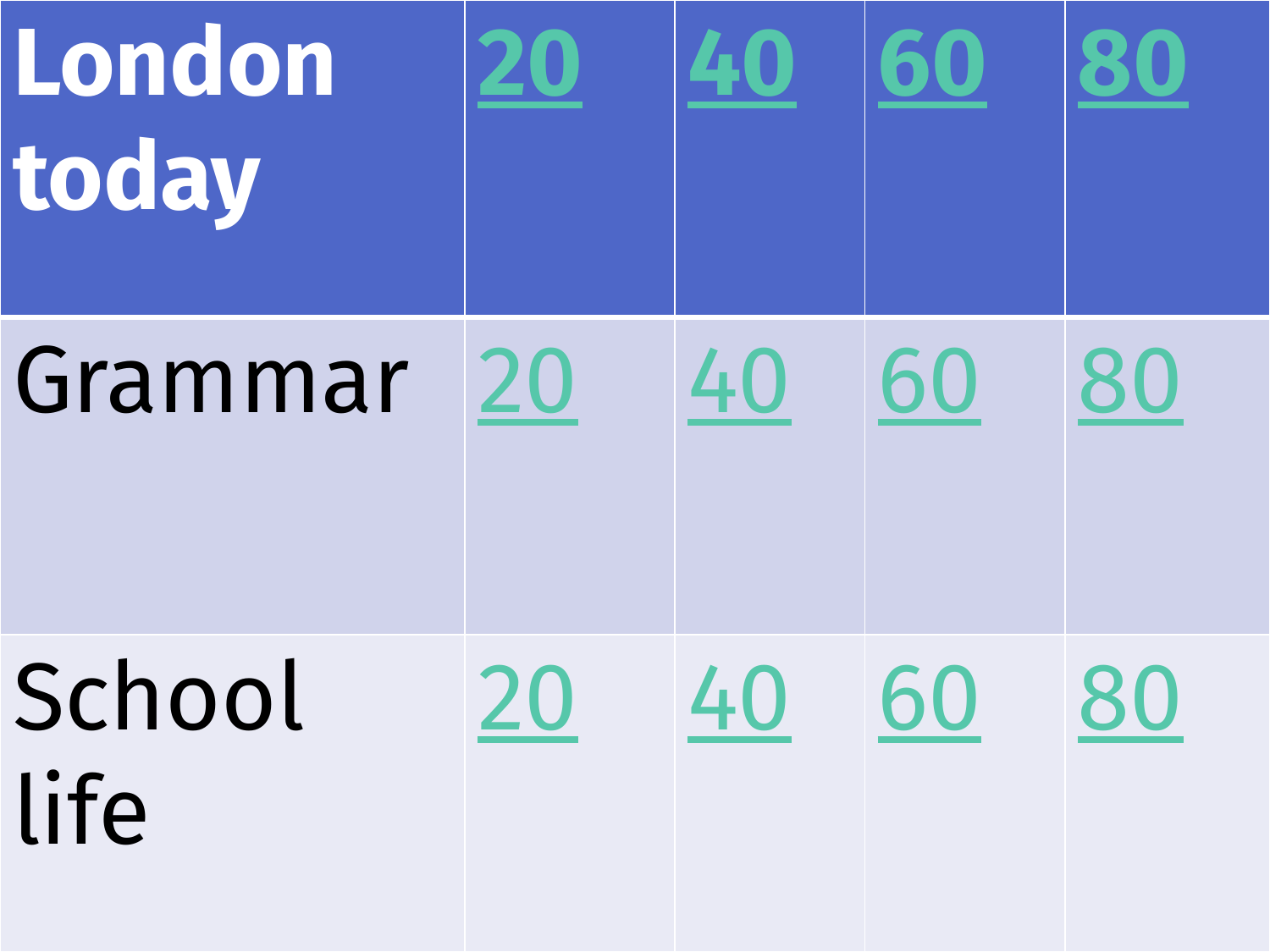

| London today | 20 | 40 | 60 | 80 |
| --- | --- | --- | --- | --- |
| Grammar | 20 | 40 | 60 | 80 |
| School life | 20 | 40 | 60 | 80 |